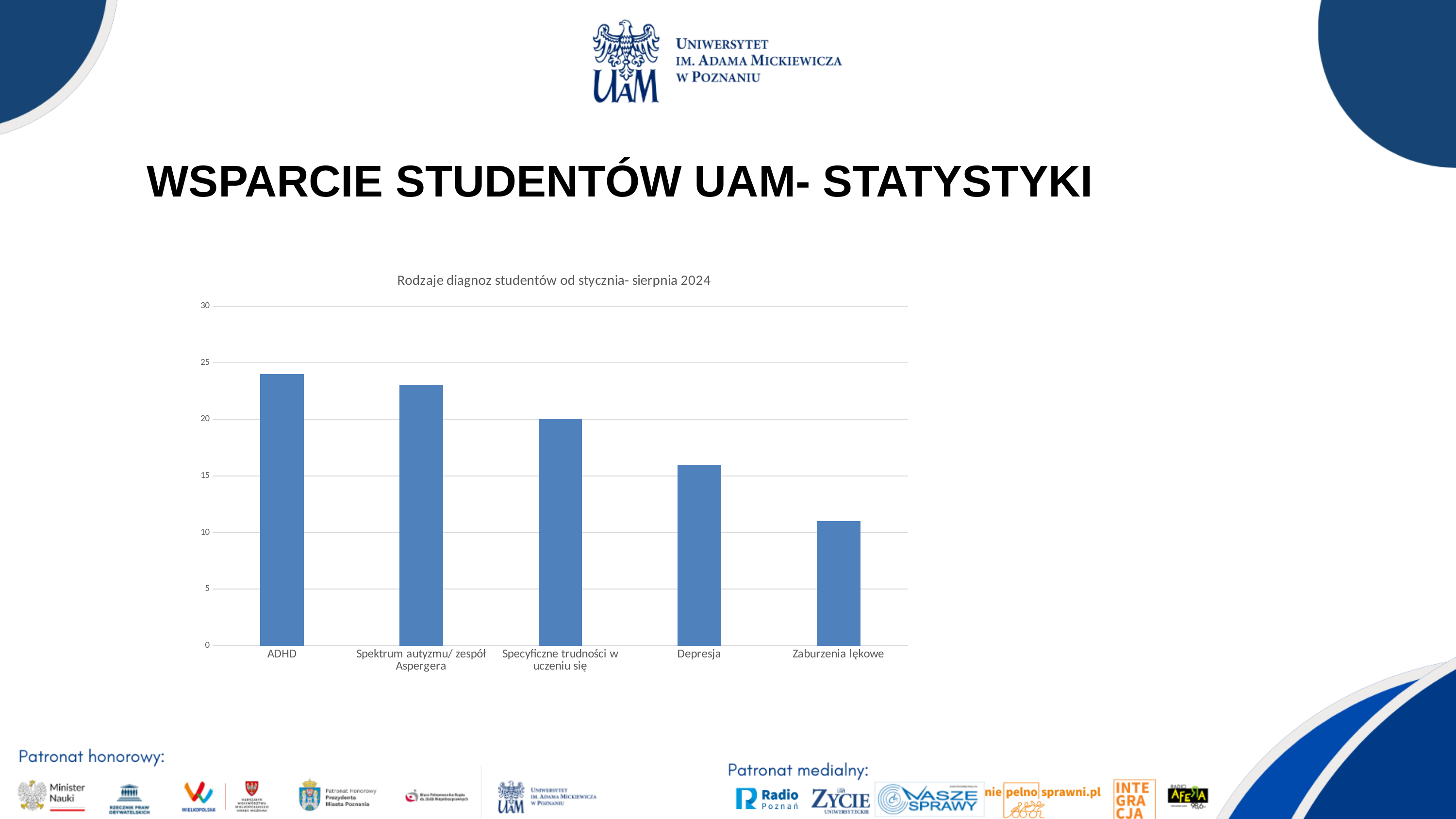

WSPARCIE STUDENTÓW UAM- STATYSTYKI

### Chart: Rodzaje diagnoz studentów od stycznia- sierpnia 2024

| Category |  |
|---|---|
| ADHD | 24.0 |
| Spektrum autyzmu/ zespół Aspergera | 23.0 |
| Specyficzne trudności w uczeniu się | 20.0 |
| Depresja | 16.0 |
| Zaburzenia lękowe | 11.0 |